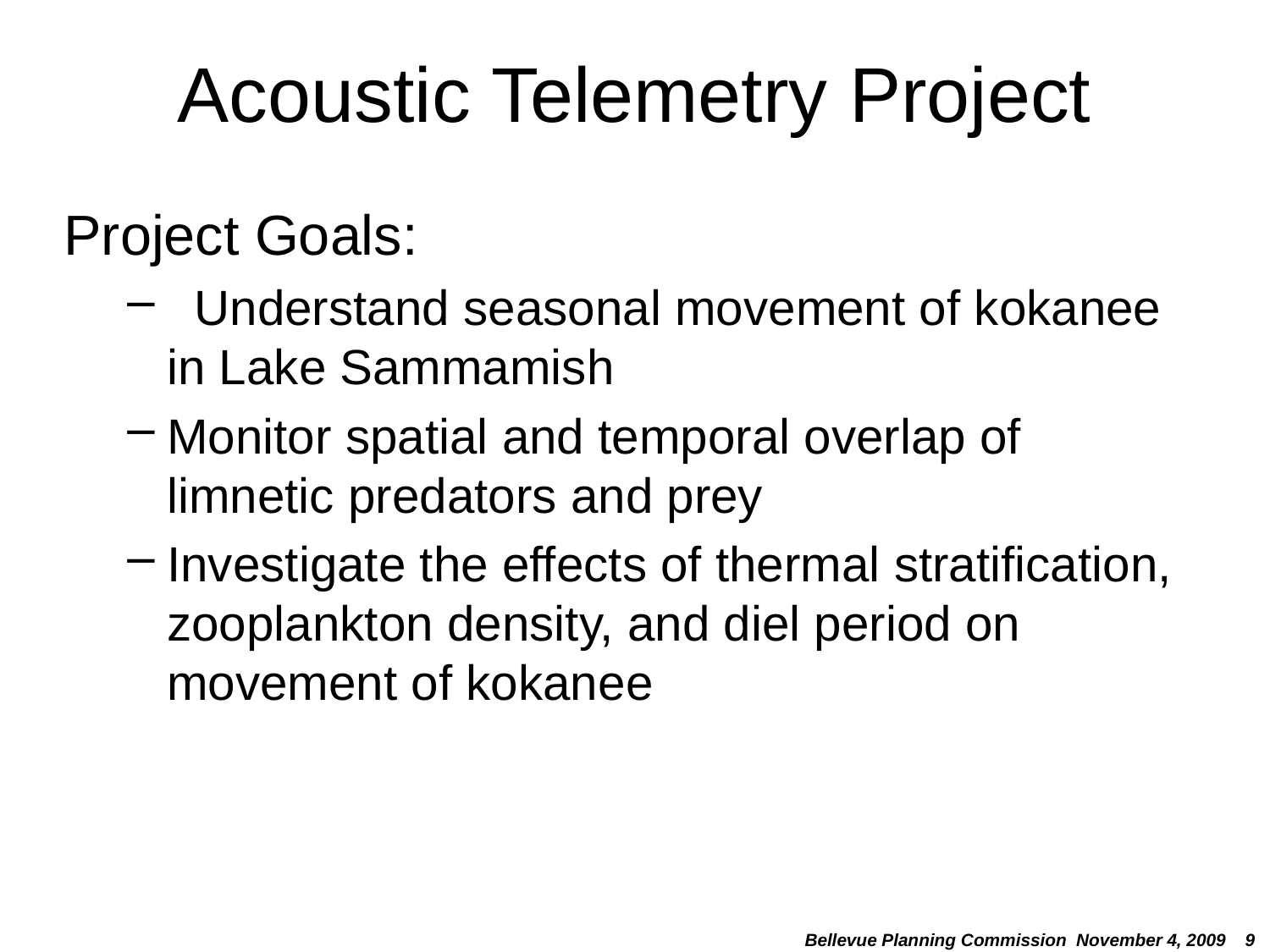

Acoustic Telemetry Project
Project Goals:
  Understand seasonal movement of kokanee in Lake Sammamish
Monitor spatial and temporal overlap of limnetic predators and prey
Investigate the effects of thermal stratification, zooplankton density, and diel period on movement of kokanee